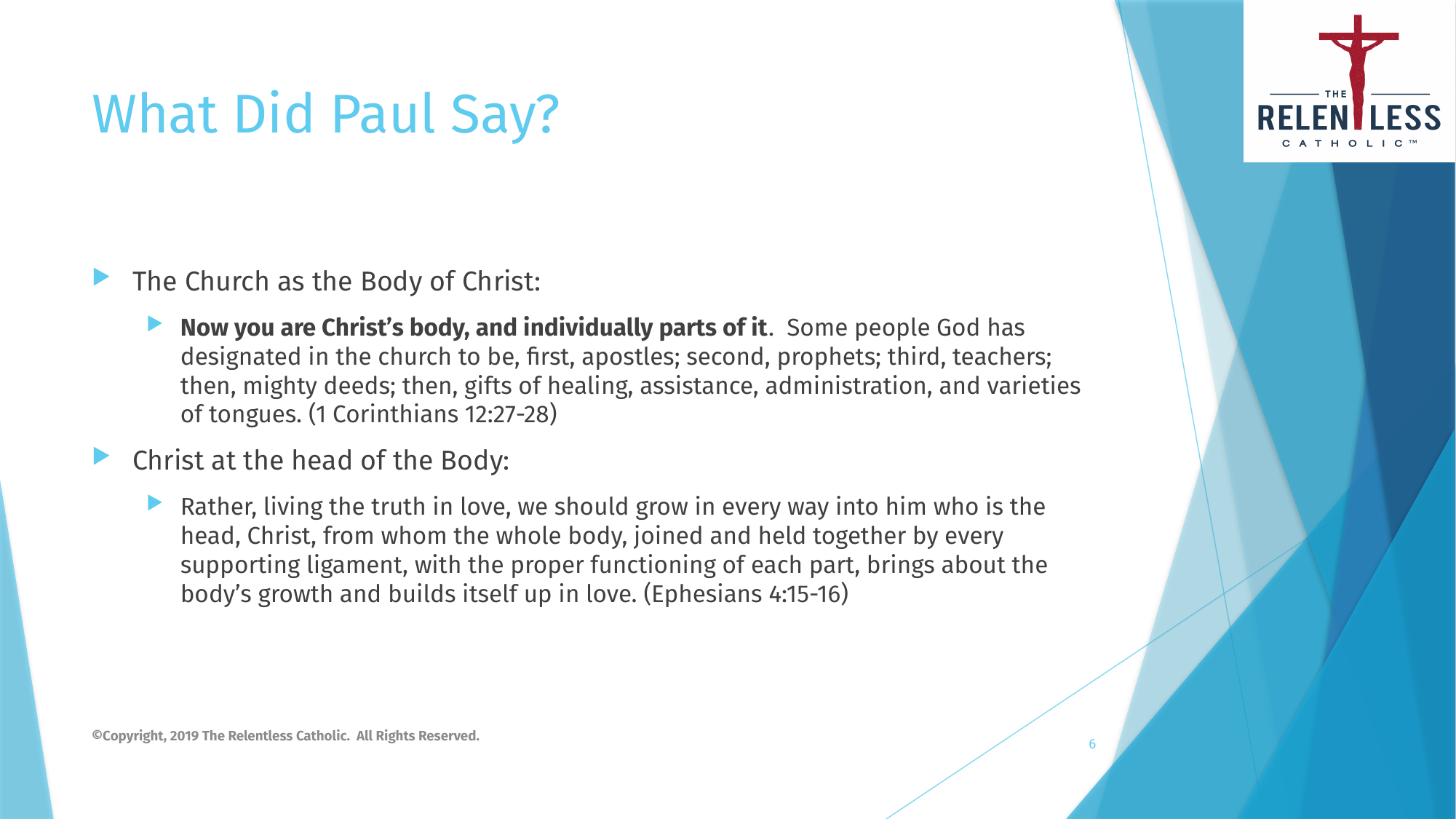

# What Did Paul Say?
The Church as the Body of Christ:
Now you are Christ’s body, and individually parts of it.  Some people God has designated in the church to be, first, apostles; second, prophets; third, teachers; then, mighty deeds; then, gifts of healing, assistance, administration, and varieties of tongues. (1 Corinthians 12:27-28)
Christ at the head of the Body:
Rather, living the truth in love, we should grow in every way into him who is the head, Christ, from whom the whole body, joined and held together by every supporting ligament, with the proper functioning of each part, brings about the body’s growth and builds itself up in love. (Ephesians 4:15-16)
©Copyright, 2019 The Relentless Catholic.  All Rights Reserved.

6